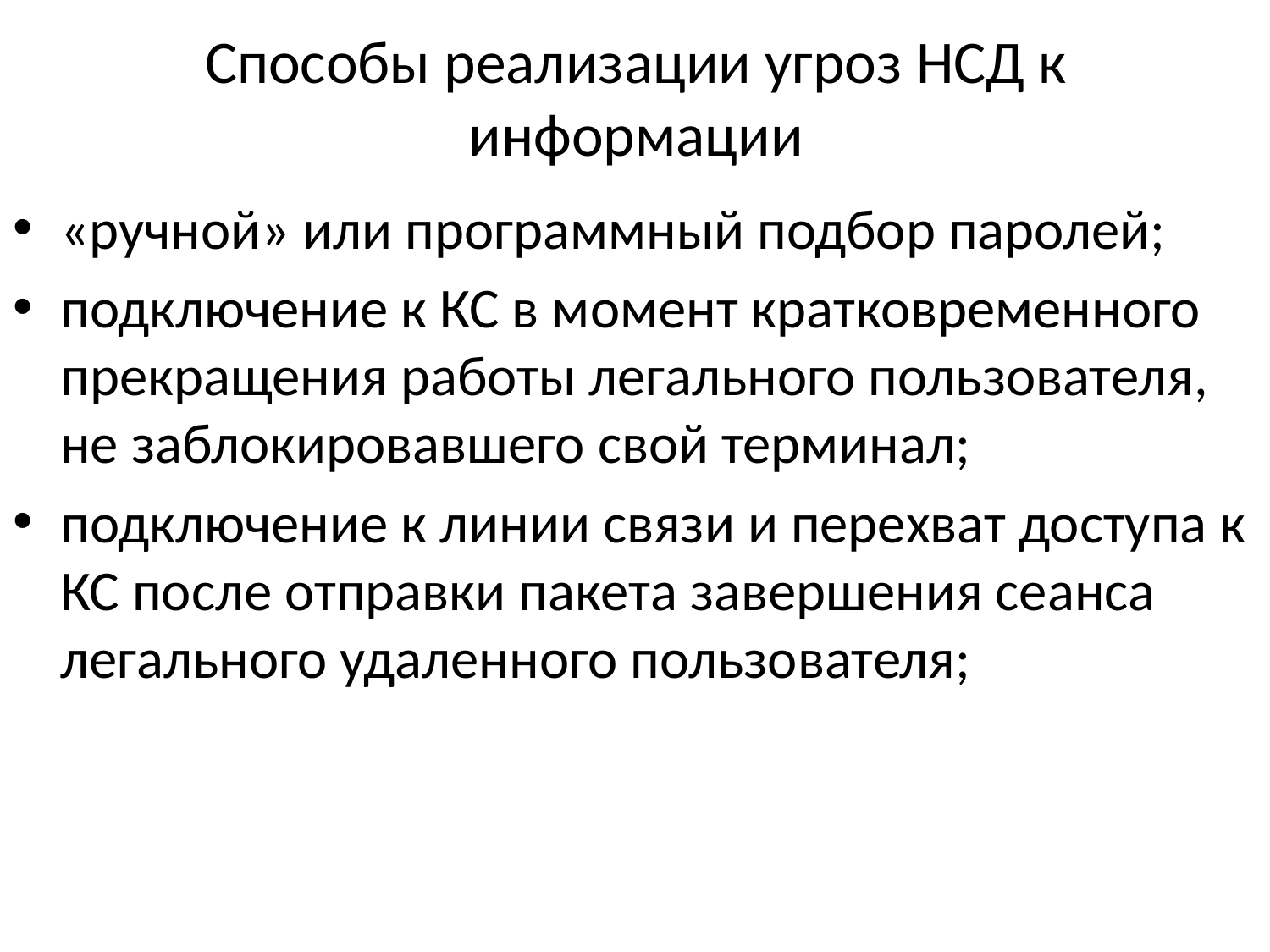

# Способы реализации угроз НСД к информации
«ручной» или программный подбор паролей;
подключение к КС в момент кратковременного прекращения работы легального пользователя, не заблокировавшего свой терминал;
подключение к линии связи и перехват доступа к КС после отправки пакета завершения сеанса легального удаленного пользователя;